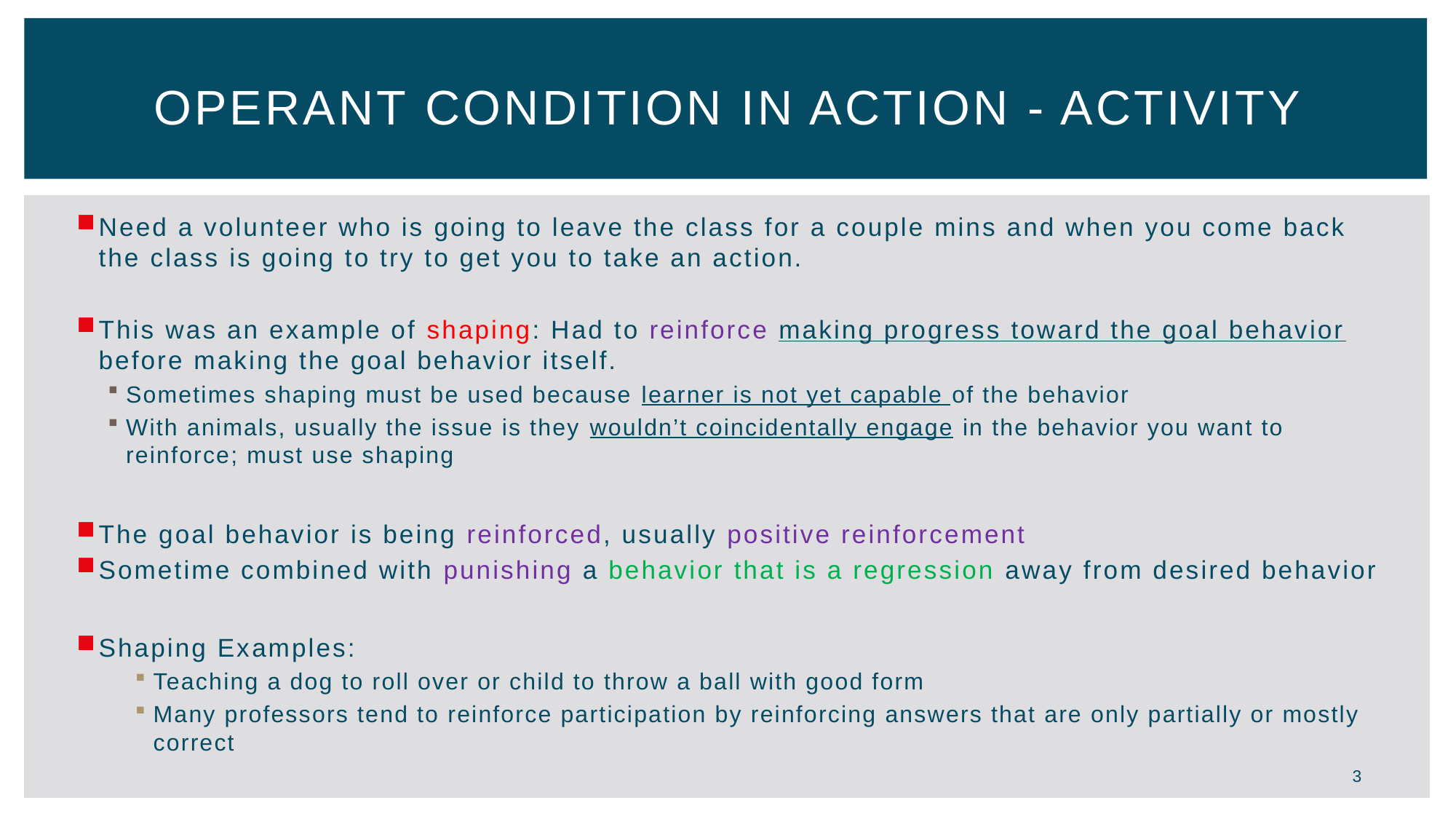

# Operant condition in action - Activity
Need a volunteer who is going to leave the class for a couple mins and when you come back the class is going to try to get you to take an action.

This was an example of shaping: Had to reinforce making progress toward the goal behavior before making the goal behavior itself.
Sometimes shaping must be used because learner is not yet capable of the behavior
With animals, usually the issue is they wouldn’t coincidentally engage in the behavior you want to reinforce; must use shaping

The goal behavior is being reinforced, usually positive reinforcement
Sometime combined with punishing a behavior that is a regression away from desired behavior

Shaping Examples:
Teaching a dog to roll over or child to throw a ball with good form
Many professors tend to reinforce participation by reinforcing answers that are only partially or mostly correct
3